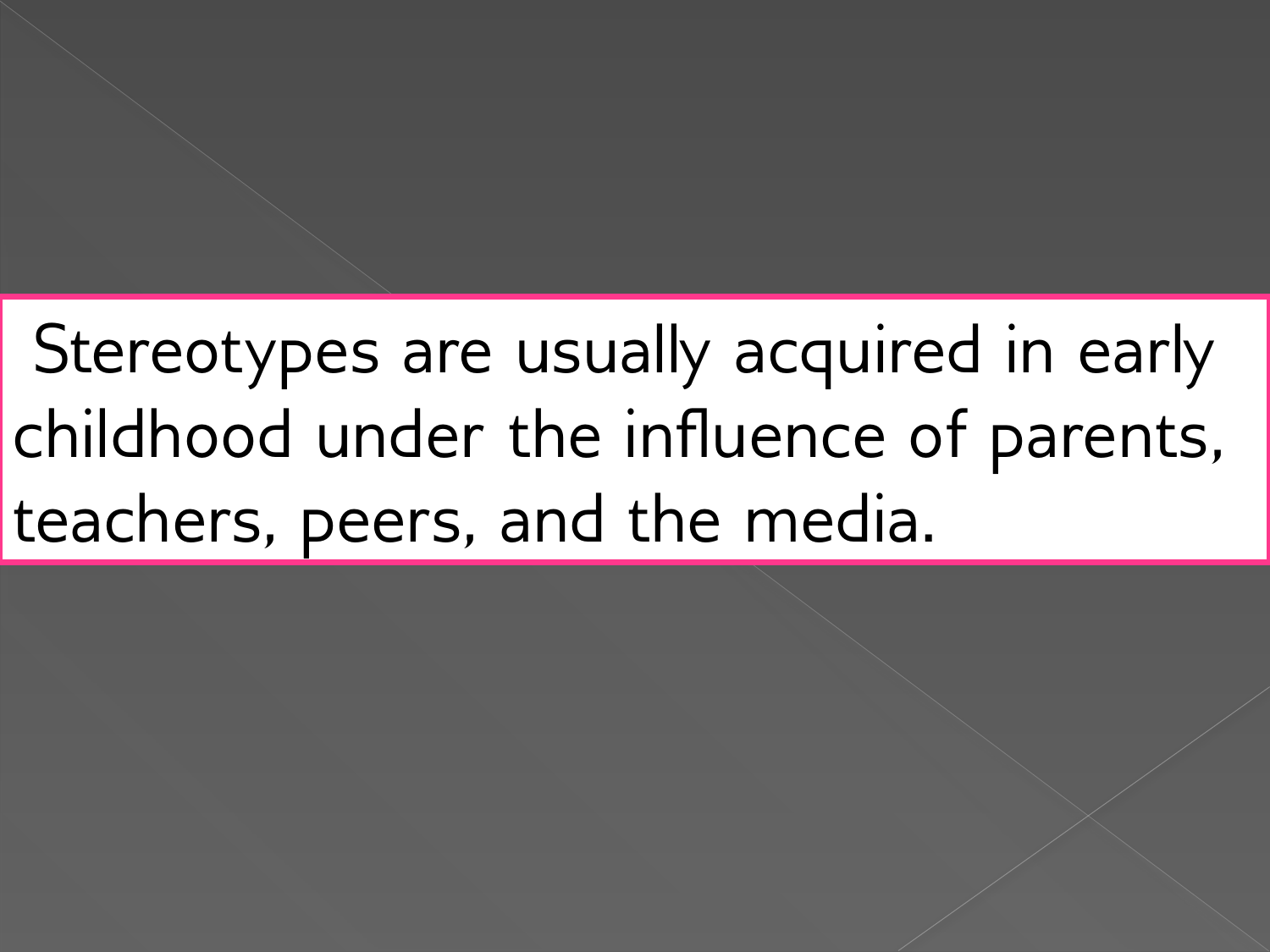

Stereotypes are usually acquired in early childhood under the influence of parents, teachers, peers, and the media.